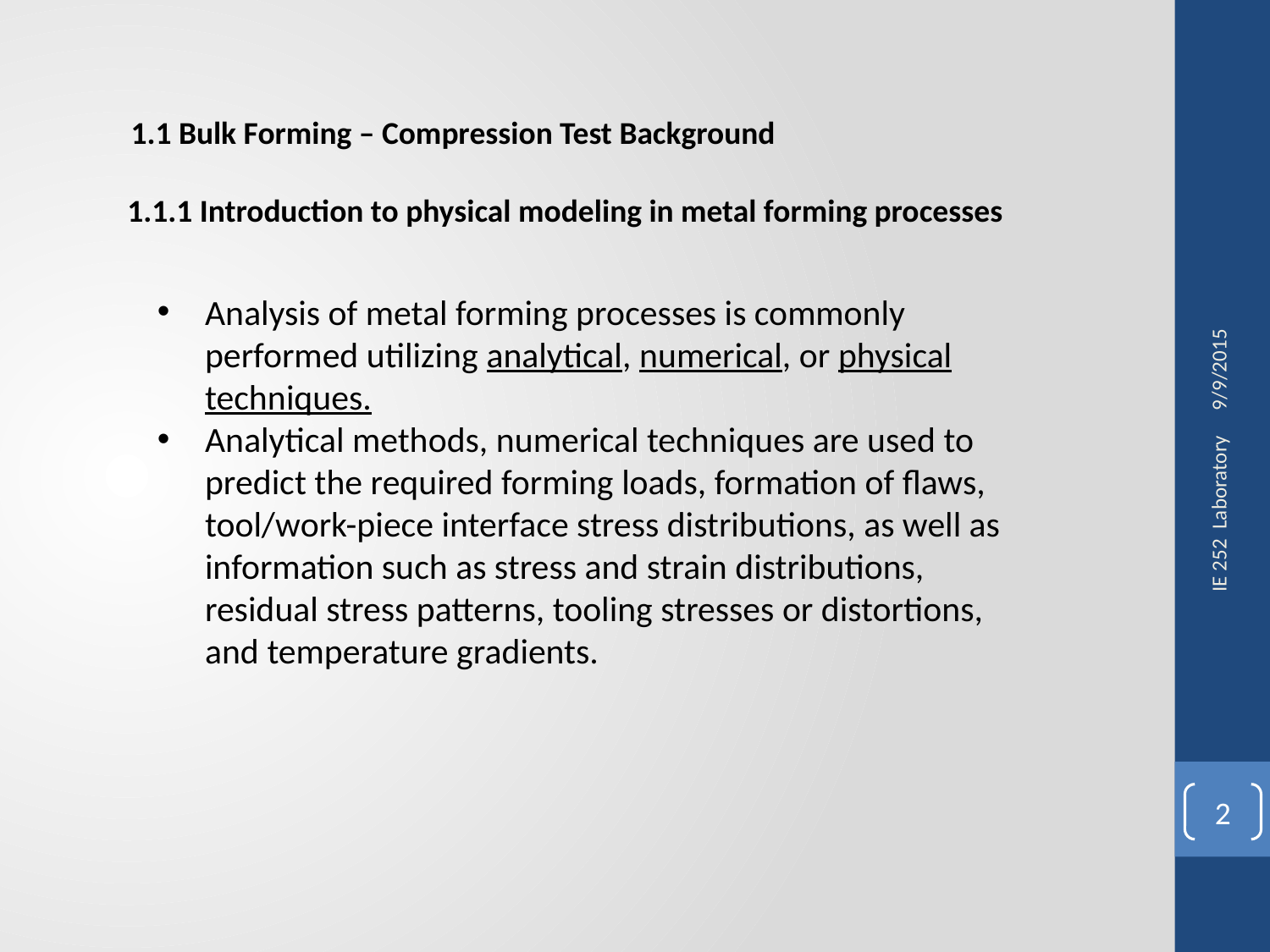

1.1 Bulk Forming – Compression Test Background
1.1.1 Introduction to physical modeling in metal forming processes
9/9/2015
Analysis of metal forming processes is commonly performed utilizing analytical, numerical, or physical techniques.
Analytical methods, numerical techniques are used to predict the required forming loads, formation of flaws, tool/work-piece interface stress distributions, as well as information such as stress and strain distributions, residual stress patterns, tooling stresses or distortions, and temperature gradients.

IE 252  Laboratory
2